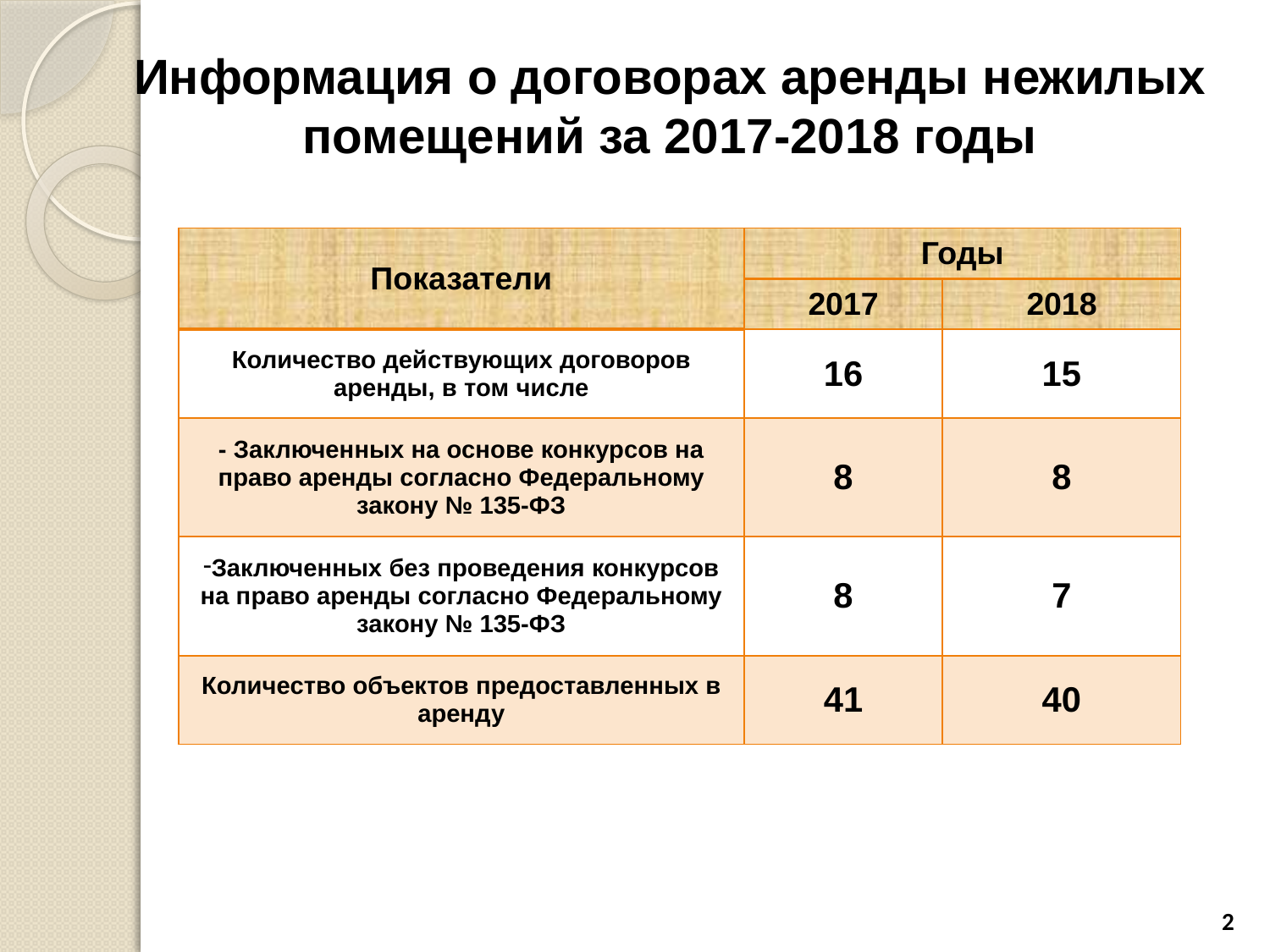

# Информация о договорах аренды нежилых помещений за 2017-2018 годы
| Показатели | Годы |  |
| --- | --- | --- |
|  | 2017 | 2018 |
| Количество действующих договоров аренды, в том числе | 16 | 15 |
| - Заключенных на основе конкурсов на право аренды согласно Федеральному закону № 135-ФЗ | 8 | 8 |
| Заключенных без проведения конкурсов на право аренды согласно Федеральному закону № 135-ФЗ | 8 | 7 |
| Количество объектов предоставленных в аренду | 41 | 40 |
2